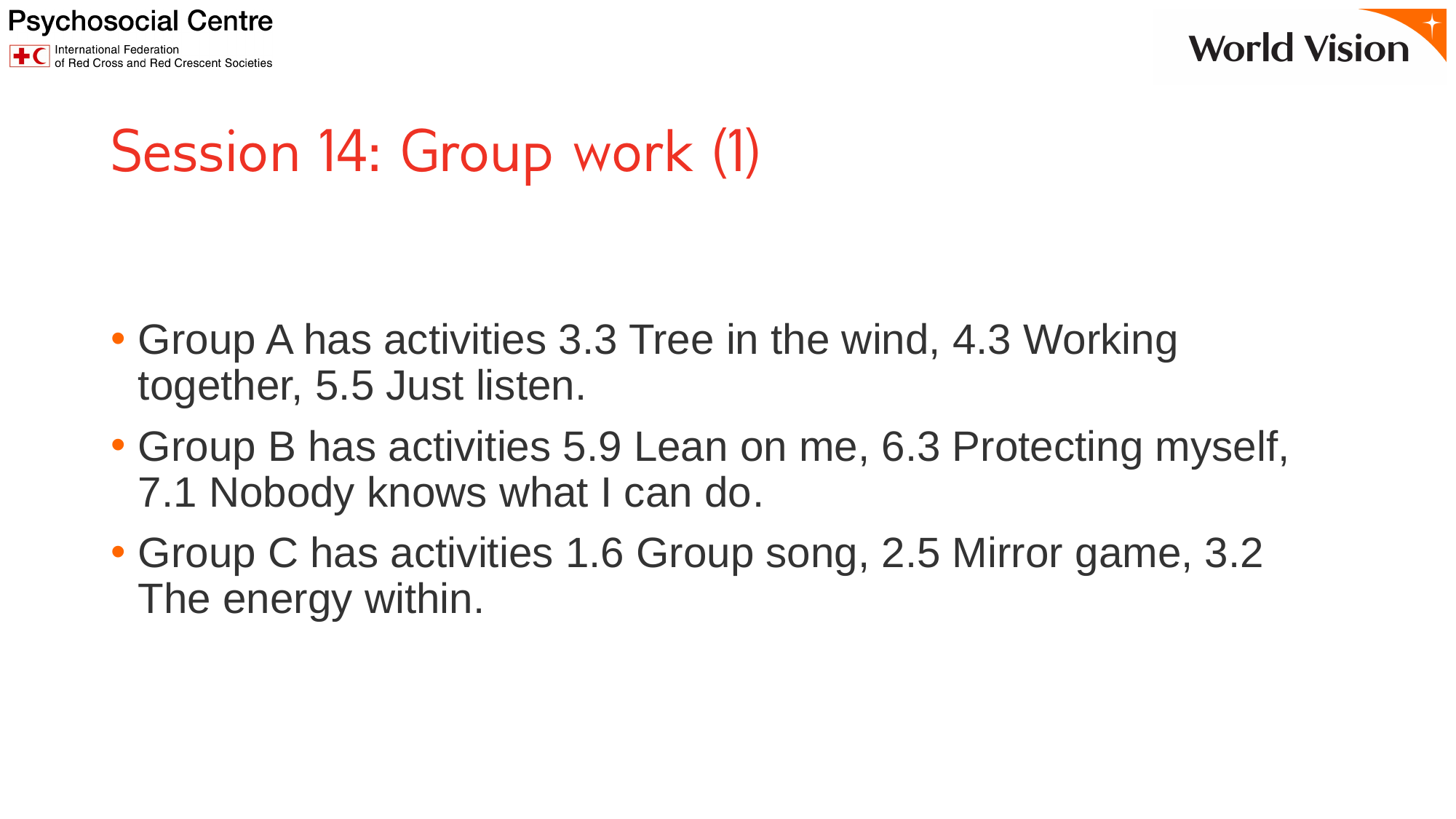

# Session 14: Group work (1)
Group A has activities 3.3 Tree in the wind, 4.3 Working together, 5.5 Just listen.
Group B has activities 5.9 Lean on me, 6.3 Protecting myself, 7.1 Nobody knows what I can do.
Group C has activities 1.6 Group song, 2.5 Mirror game, 3.2 The energy within.